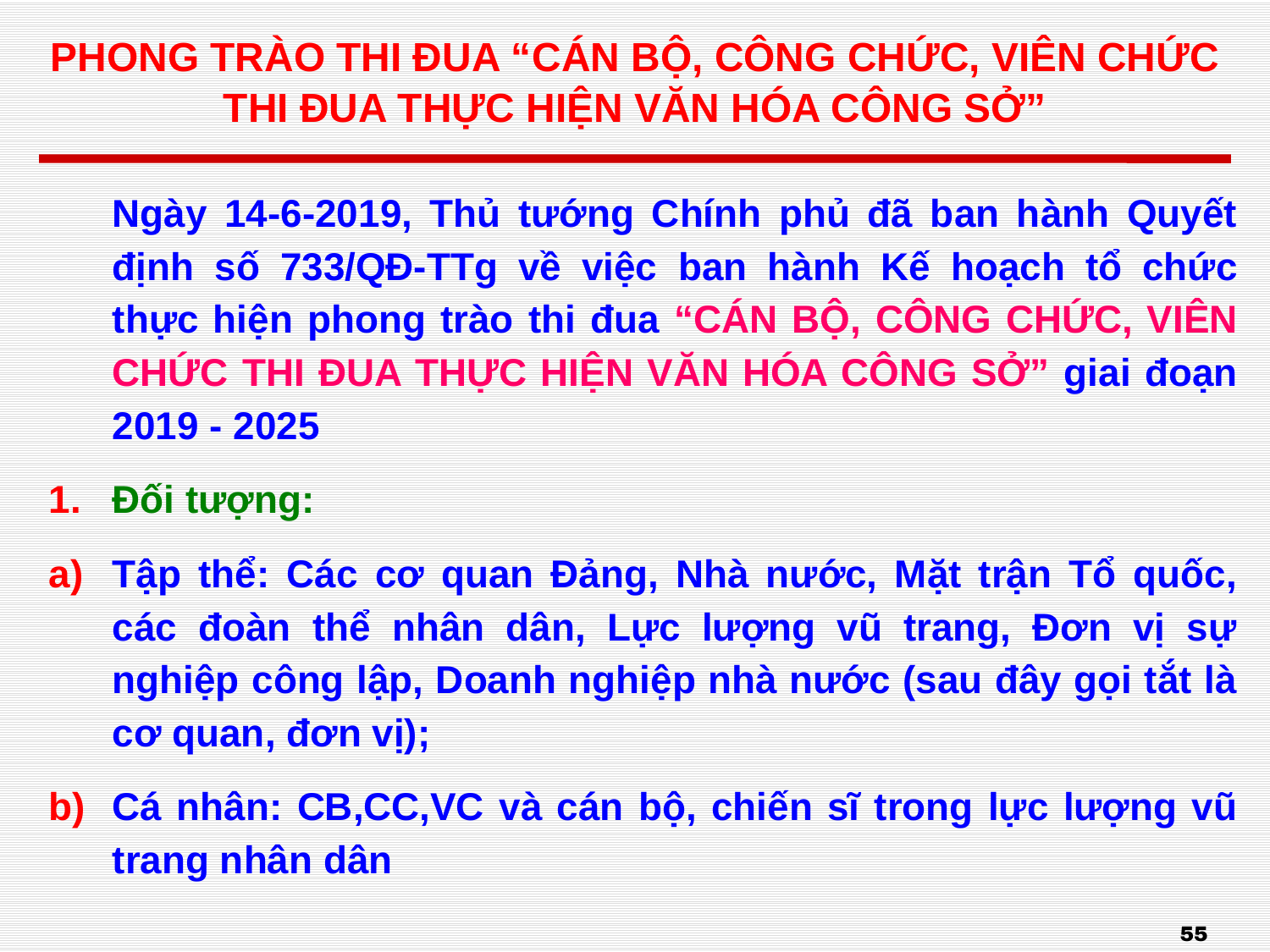

# PHONG TRÀO THI ĐUA “CÁN BỘ, CÔNG CHỨC, VIÊN CHỨC THI ĐUA THỰC HIỆN VĂN HÓA CÔNG SỞ”
Ngày 14-6-2019, Thủ tướng Chính phủ đã ban hành Quyết định số 733/QĐ-TTg về việc ban hành Kế hoạch tổ chức thực hiện phong trào thi đua “CÁN BỘ, CÔNG CHỨC, VIÊN CHỨC THI ĐUA THỰC HIỆN VĂN HÓA CÔNG SỞ” giai đoạn 2019 - 2025
Đối tượng:
Tập thể: Các cơ quan Đảng, Nhà nước, Mặt trận Tổ quốc, các đoàn thể nhân dân, Lực lượng vũ trang, Đơn vị sự nghiệp công lập, Doanh nghiệp nhà nước (sau đây gọi tắt là cơ quan, đơn vị);
Cá nhân: CB,CC,VC và cán bộ, chiến sĩ trong lực lượng vũ trang nhân dân